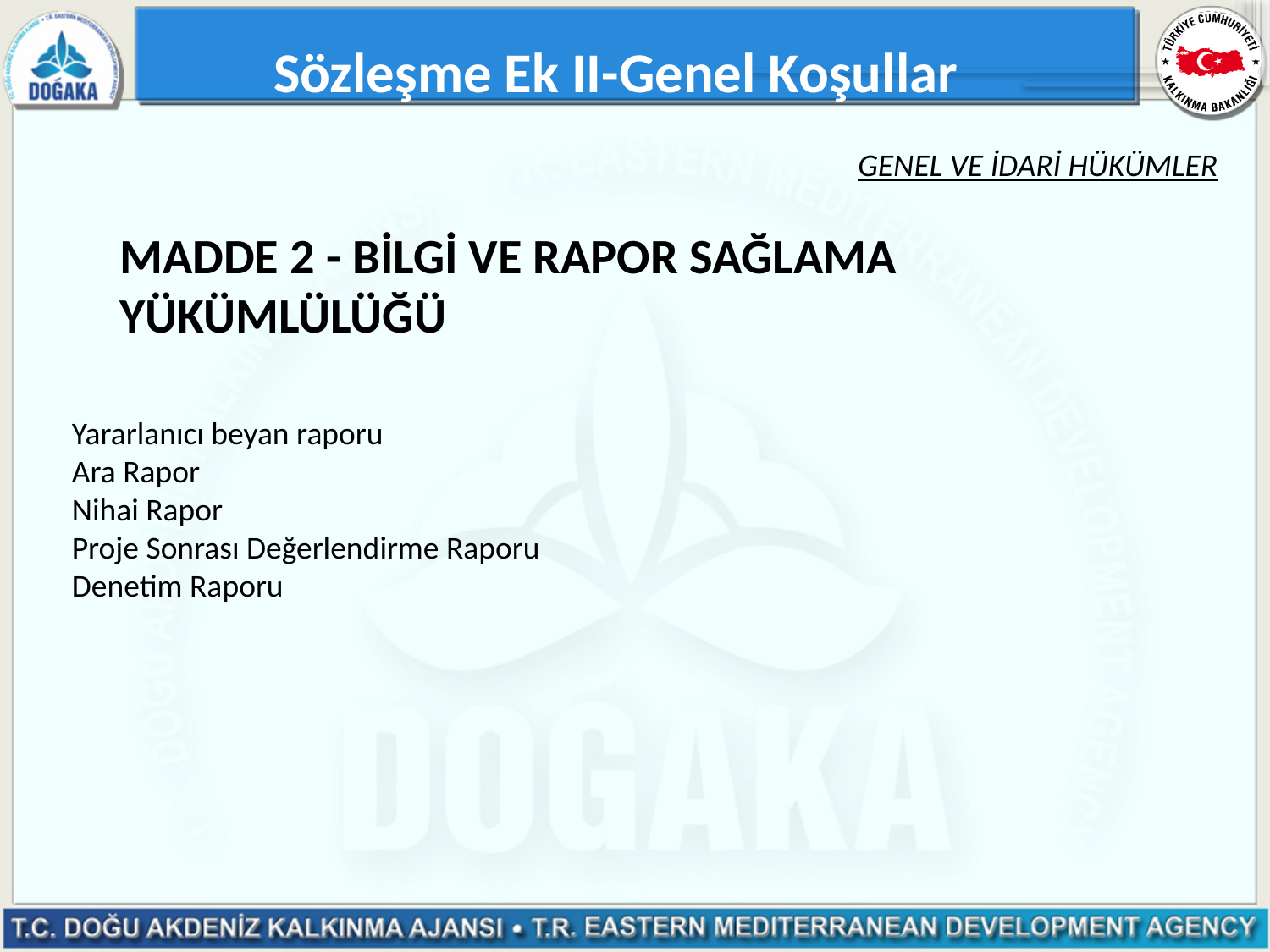

Sözleşme Ek II-Genel Koşullar
Genel ve İdarİ hükümler
# MADDE 2 - BİLGİ VE RAPOR SAĞLAMA YÜKÜMLÜLÜĞÜ
Yararlanıcı beyan raporu
Ara Rapor
Nihai Rapor
Proje Sonrası Değerlendirme Raporu
Denetim Raporu